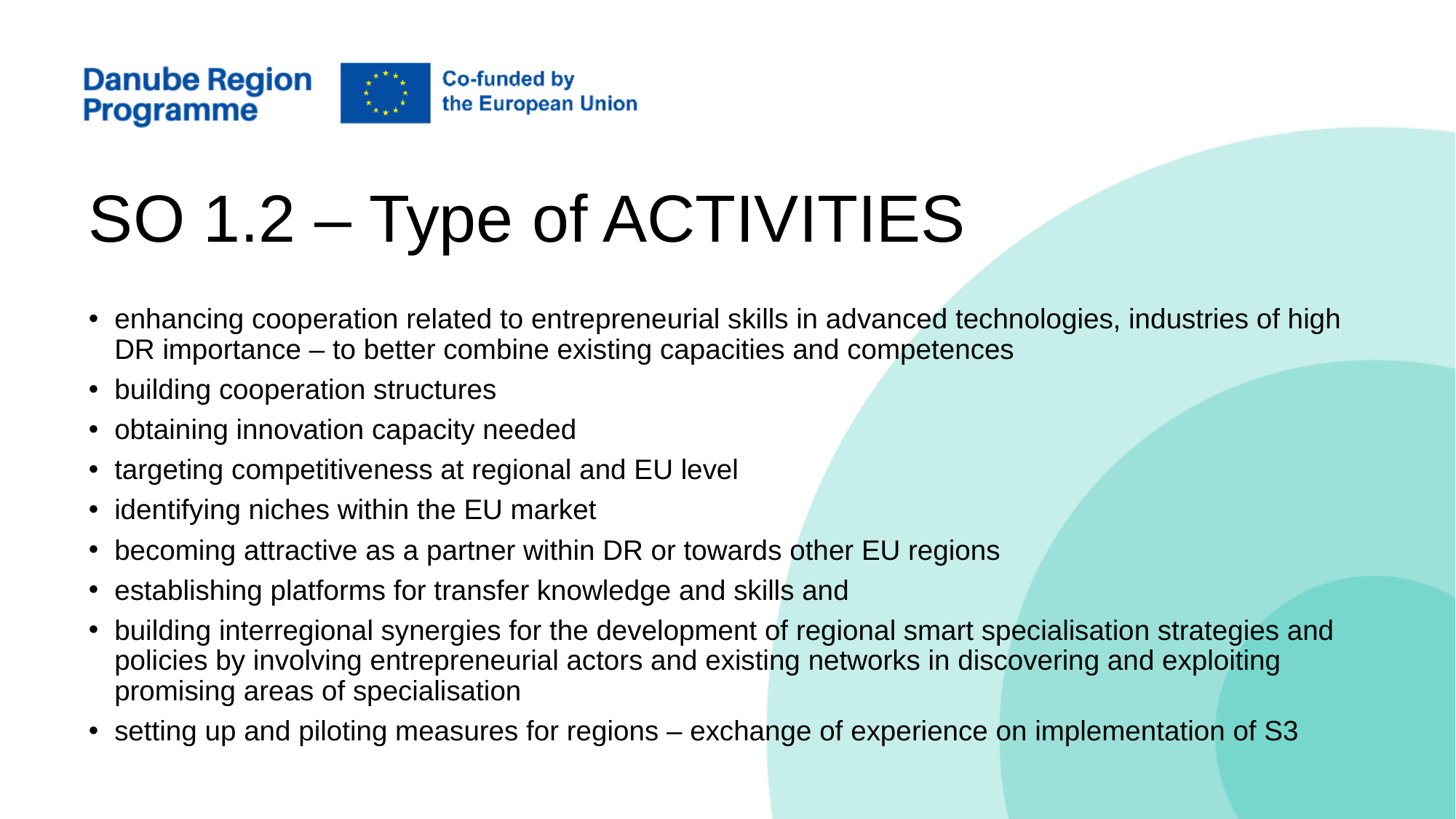

# SO 1.2 – Type of ACTIVITIES
enhancing cooperation related to entrepreneurial skills in advanced technologies, industries of high DR importance – to better combine existing capacities and competences
building cooperation structures
obtaining innovation capacity needed
targeting competitiveness at regional and EU level
identifying niches within the EU market
becoming attractive as a partner within DR or towards other EU regions
establishing platforms for transfer knowledge and skills and
building interregional synergies for the development of regional smart specialisation strategies and policies by involving entrepreneurial actors and existing networks in discovering and exploiting promising areas of specialisation
setting up and piloting measures for regions – exchange of experience on implementation of S3